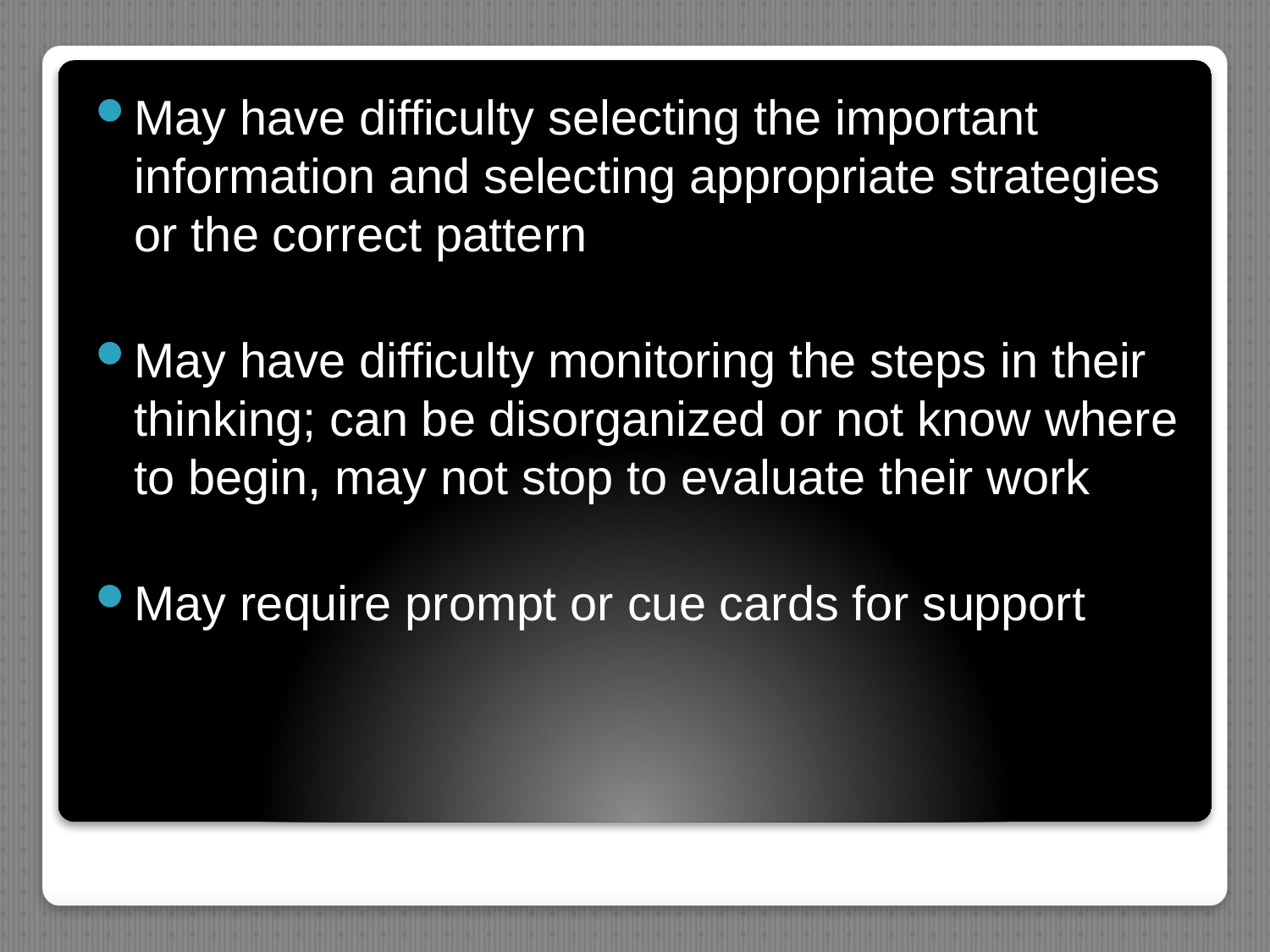

May have difficulty selecting the important information and selecting appropriate strategies or the correct pattern

May have difficulty monitoring the steps in their thinking; can be disorganized or not know where to begin, may not stop to evaluate their work

May require prompt or cue cards for support